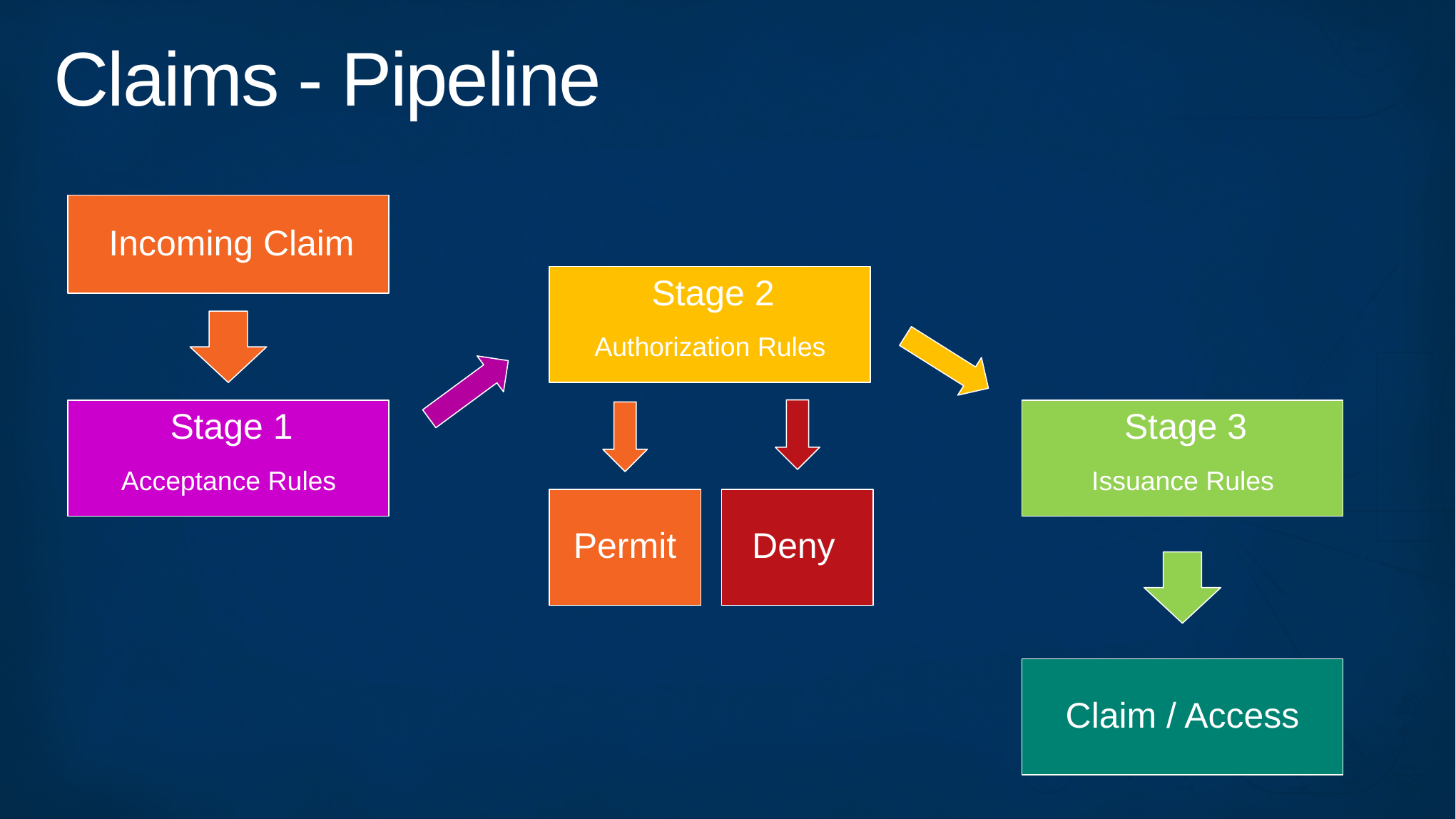

# Claims - Pipeline

Incoming Claim
Stage 2

Authorization Rules

Stage 1
Stage 3

Acceptance Rules
Issuance Rules

Permit
Deny

Claim / Access